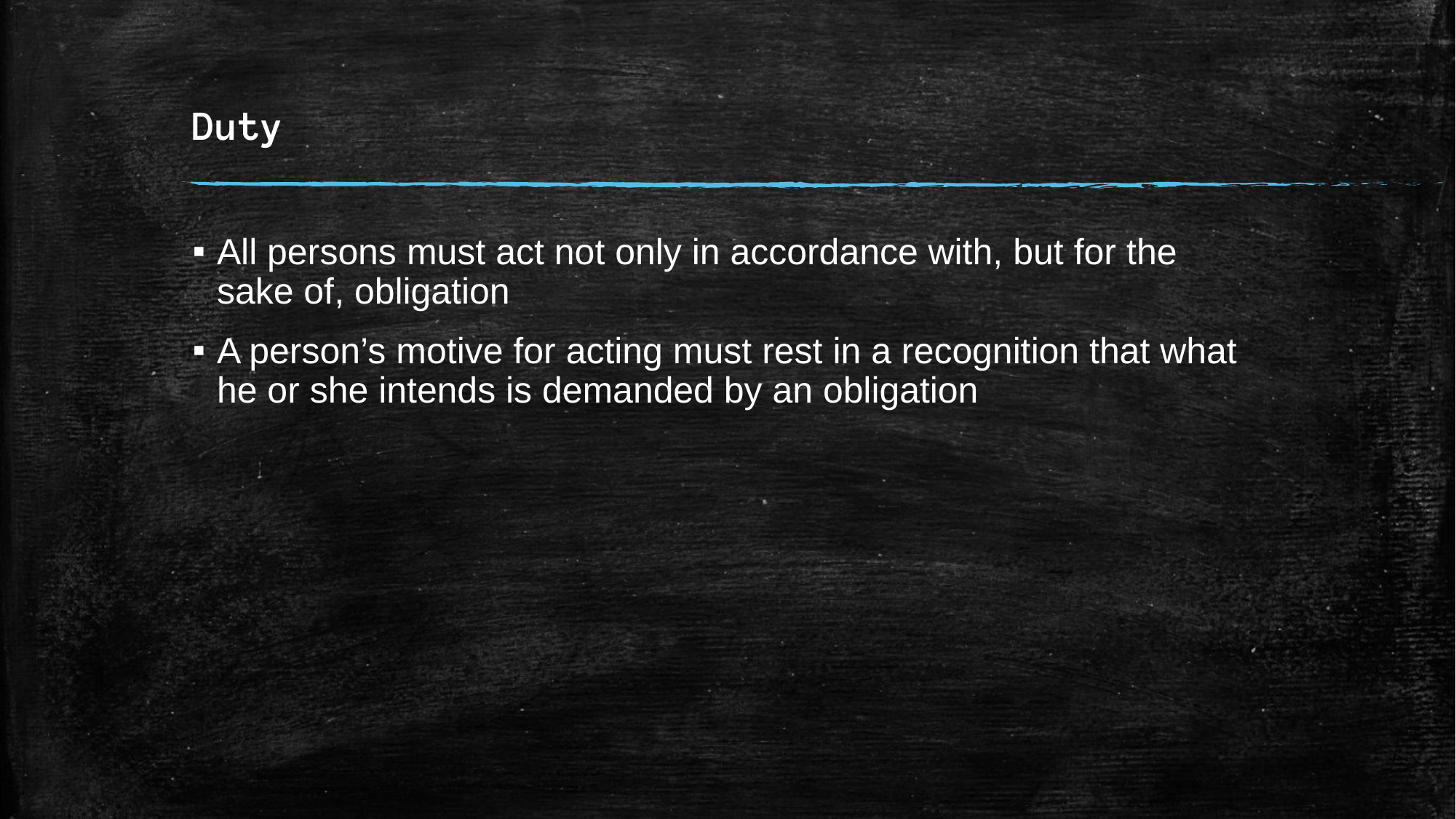

# Duty
All persons must act not only in accordance with, but for the sake of, obligation
A person’s motive for acting must rest in a recognition that what he or she intends is demanded by an obligation